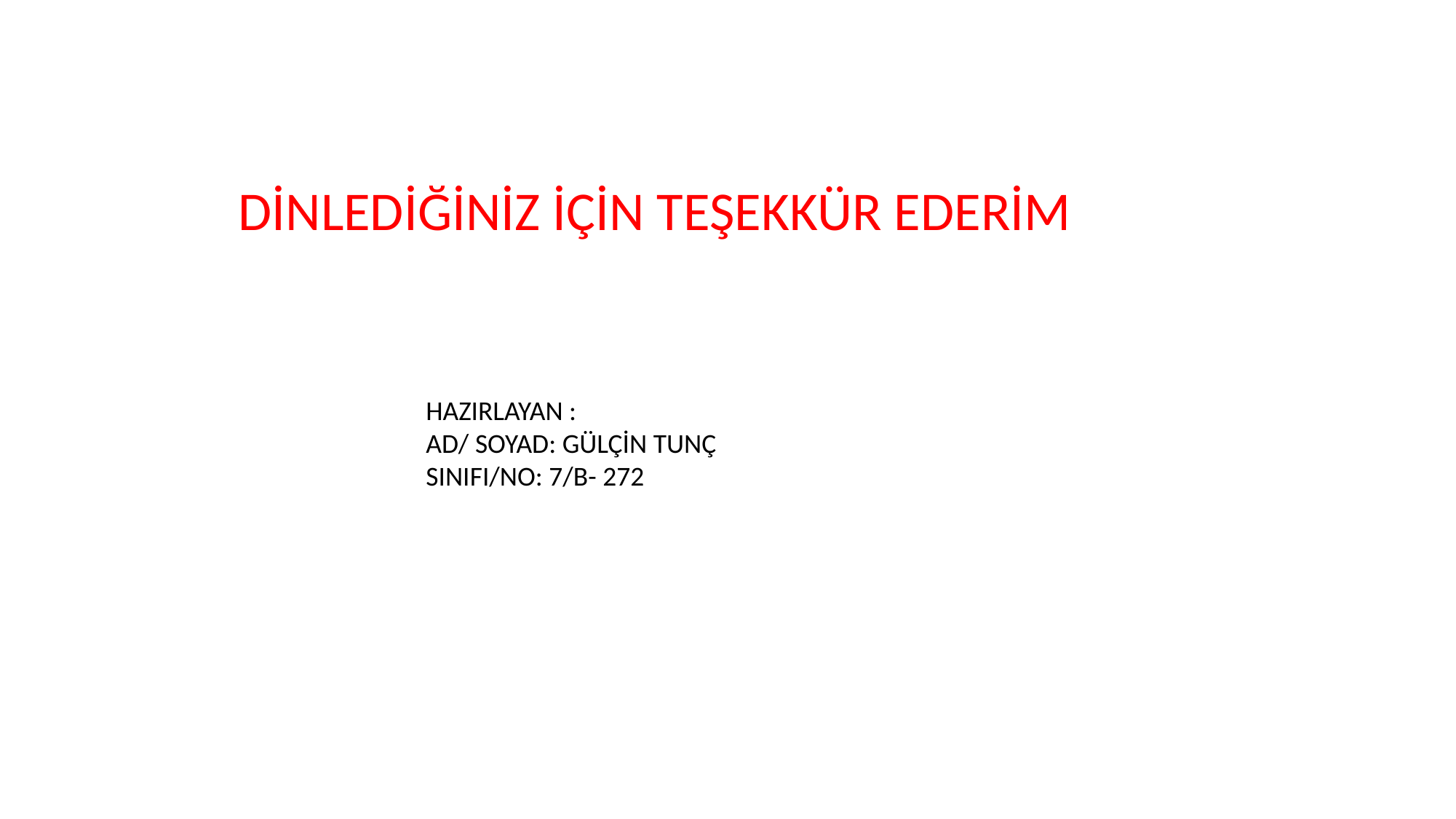

DİNLEDİĞİNİZ İÇİN TEŞEKKÜR EDERİM
HAZIRLAYAN :
AD/ SOYAD: GÜLÇİN TUNÇ
SINIFI/NO: 7/B- 272